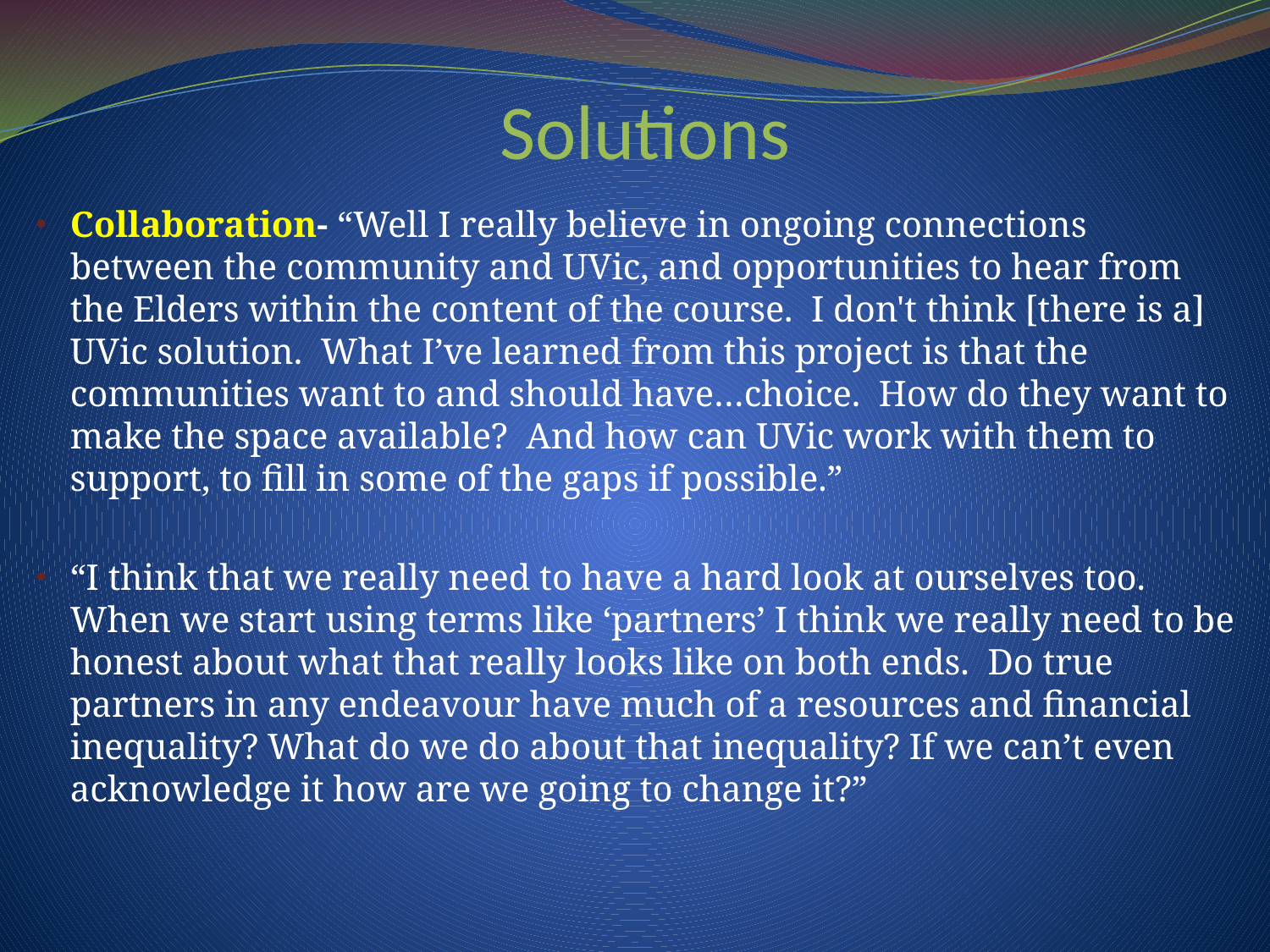

Solutions
Collaboration- “Well I really believe in ongoing connections between the community and UVic, and opportunities to hear from the Elders within the content of the course.  I don't think [there is a] UVic solution.  What I’ve learned from this project is that the communities want to and should have…choice.  How do they want to make the space available?  And how can UVic work with them to support, to fill in some of the gaps if possible.”

“I think that we really need to have a hard look at ourselves too.  When we start using terms like ‘partners’ I think we really need to be honest about what that really looks like on both ends.  Do true partners in any endeavour have much of a resources and financial inequality? What do we do about that inequality? If we can’t even acknowledge it how are we going to change it?”